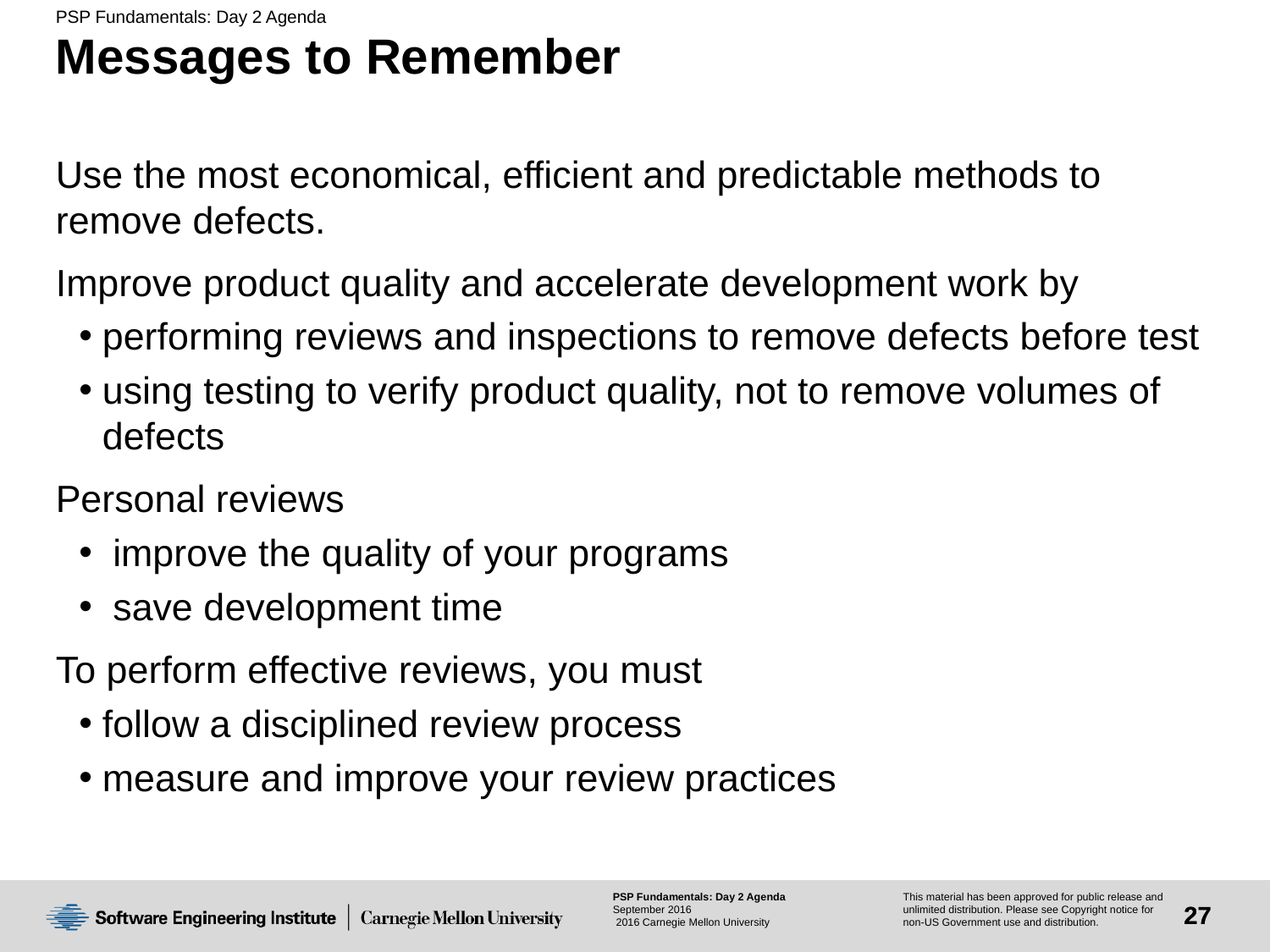

# Messages to Remember
Use the most economical, efficient and predictable methods to remove defects.
Improve product quality and accelerate development work by
performing reviews and inspections to remove defects before test
using testing to verify product quality, not to remove volumes of defects
Personal reviews
 improve the quality of your programs
 save development time
To perform effective reviews, you must
follow a disciplined review process
measure and improve your review practices